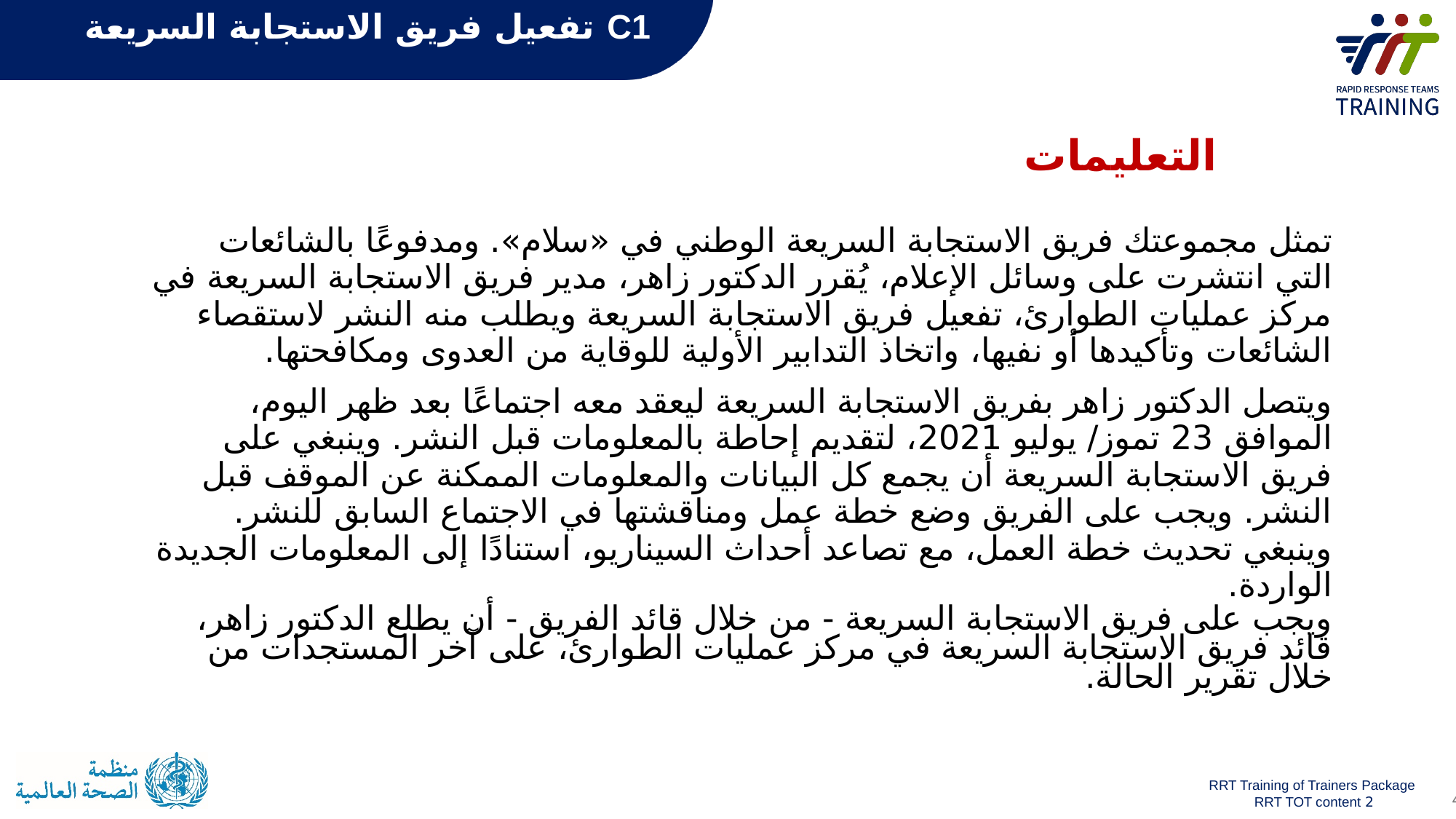

# C1 تفعيل فريق الاستجابة السريعة
التعليمات
تمثل مجموعتك فريق الاستجابة السريعة الوطني في «سلام». ومدفوعًا بالشائعات التي انتشرت على وسائل الإعلام، يُقرر الدكتور زاهر، مدير فريق الاستجابة السريعة في مركز عمليات الطوارئ، تفعيل فريق الاستجابة السريعة ويطلب منه النشر لاستقصاء الشائعات وتأكيدها أو نفيها، واتخاذ التدابير الأولية للوقاية من العدوى ومكافحتها.
ويتصل الدكتور زاهر بفريق الاستجابة السريعة ليعقد معه اجتماعًا بعد ظهر اليوم، الموافق 23 تموز/ يوليو 2021، لتقديم إحاطة بالمعلومات قبل النشر. وينبغي على فريق الاستجابة السريعة أن يجمع كل البيانات والمعلومات الممكنة عن الموقف قبل النشر. ويجب على الفريق وضع خطة عمل ومناقشتها في الاجتماع السابق للنشر. وينبغي تحديث خطة العمل، مع تصاعد أحداث السيناريو، استنادًا إلى المعلومات الجديدة الواردة.
ويجب على فريق الاستجابة السريعة - من خلال قائد الفريق - أن يطلع الدكتور زاهر، قائد فريق الاستجابة السريعة في مركز عمليات الطوارئ، على آخر المستجدات من خلال تقرير الحالة.